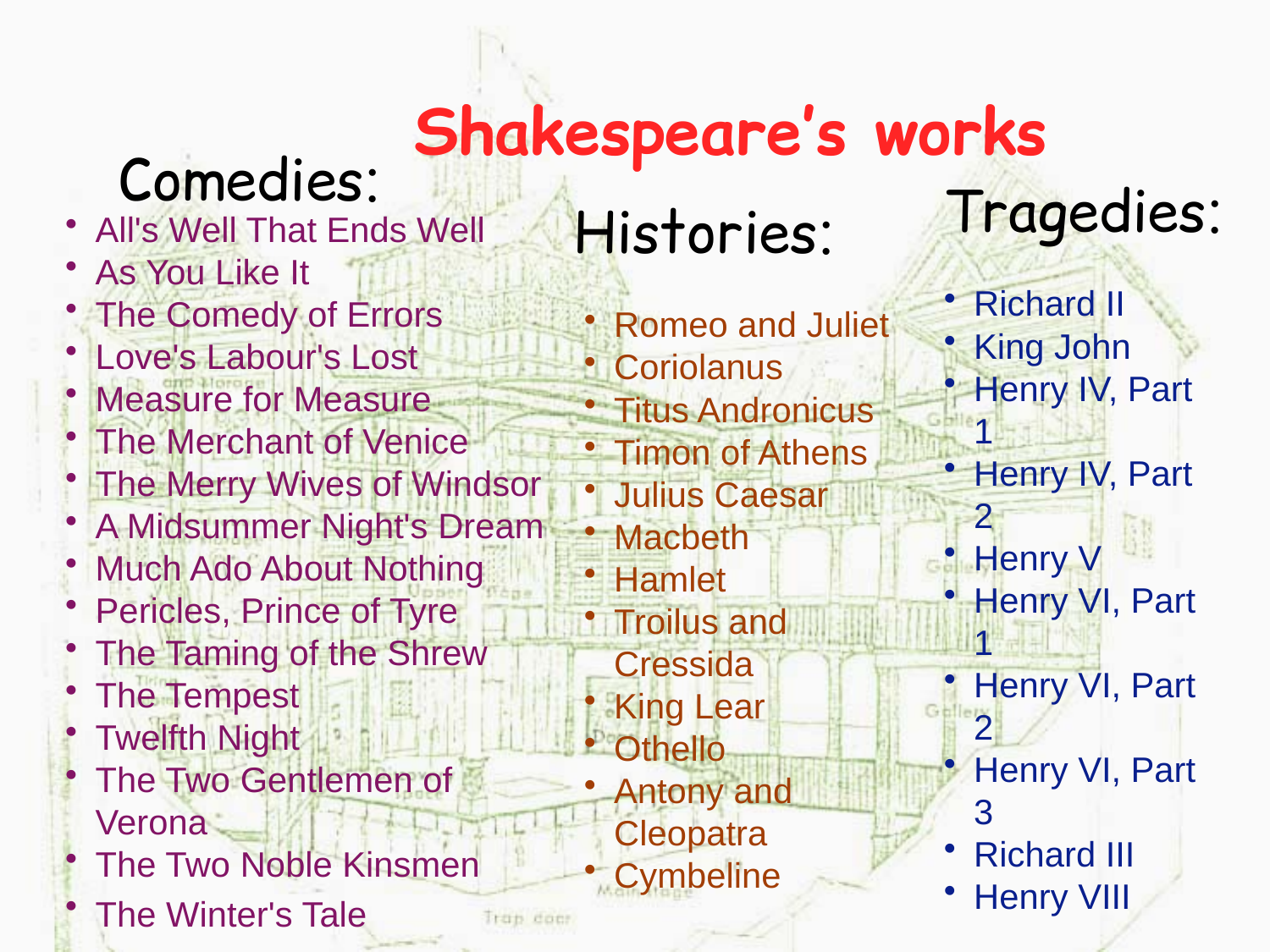

Shakespeare’s works
Comedies:
Tragedies:
Histories:
All's Well That Ends Well
As You Like It
The Comedy of Errors
Love's Labour's Lost
Measure for Measure
The Merchant of Venice
The Merry Wives of Windsor
A Midsummer Night's Dream
Much Ado About Nothing
Pericles, Prince of Tyre
The Taming of the Shrew
The Tempest
Twelfth Night
The Two Gentlemen of Verona
The Two Noble Kinsmen
The Winter's Tale
Richard II
King John
Henry IV, Part 1
Henry IV, Part 2
Henry V
Henry VI, Part 1
Henry VI, Part 2
Henry VI, Part 3
Richard III
Henry VIII
Romeo and Juliet
Coriolanus
Titus Andronicus
Timon of Athens
Julius Caesar
Macbeth
Hamlet
Troilus and Cressida
King Lear
Othello
Antony and Cleopatra
Cymbeline